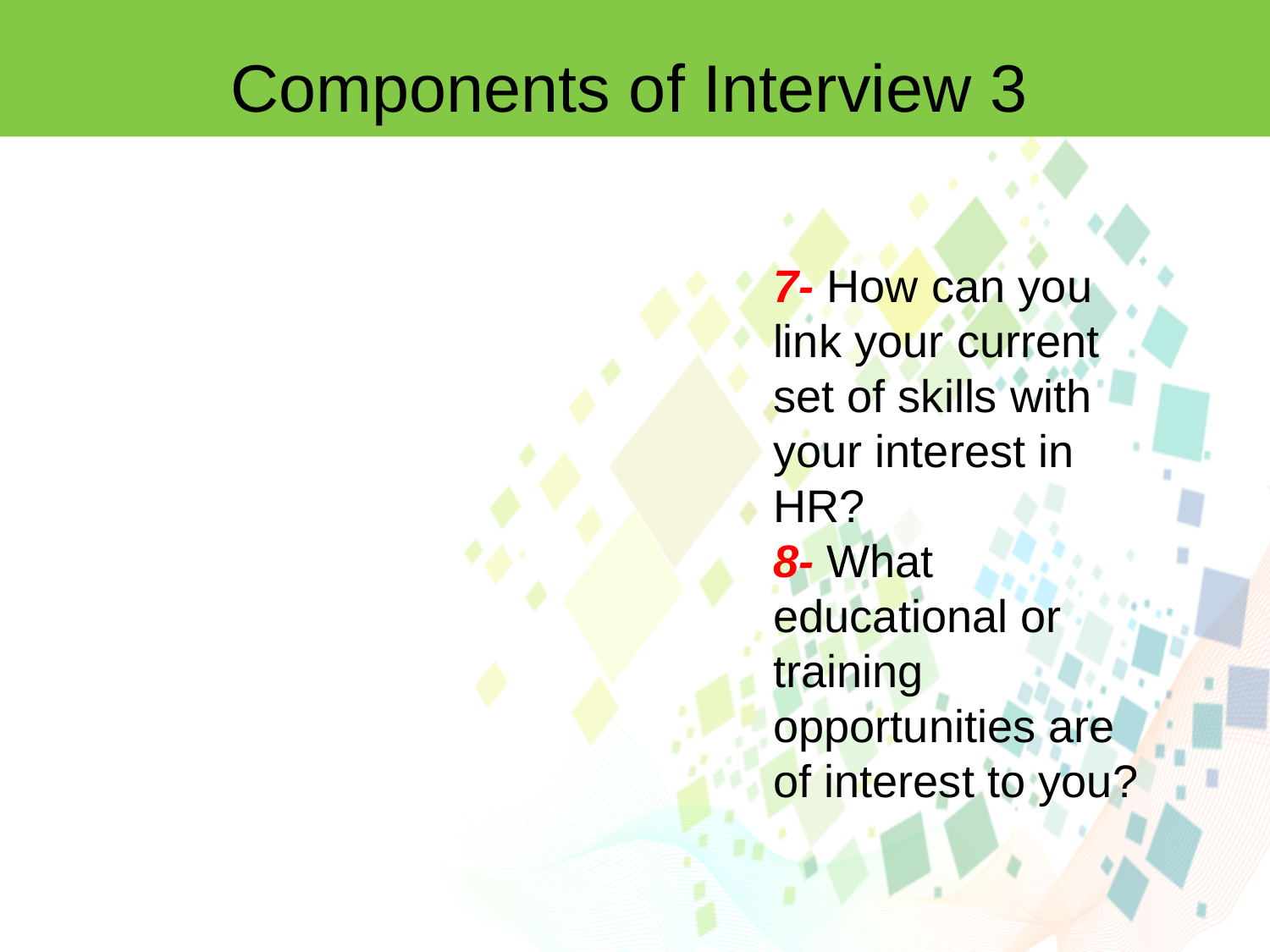

Components of Interview 3
7- How can you link your current set of skills with your interest in HR?
8- What educational or training opportunities are of interest to you?